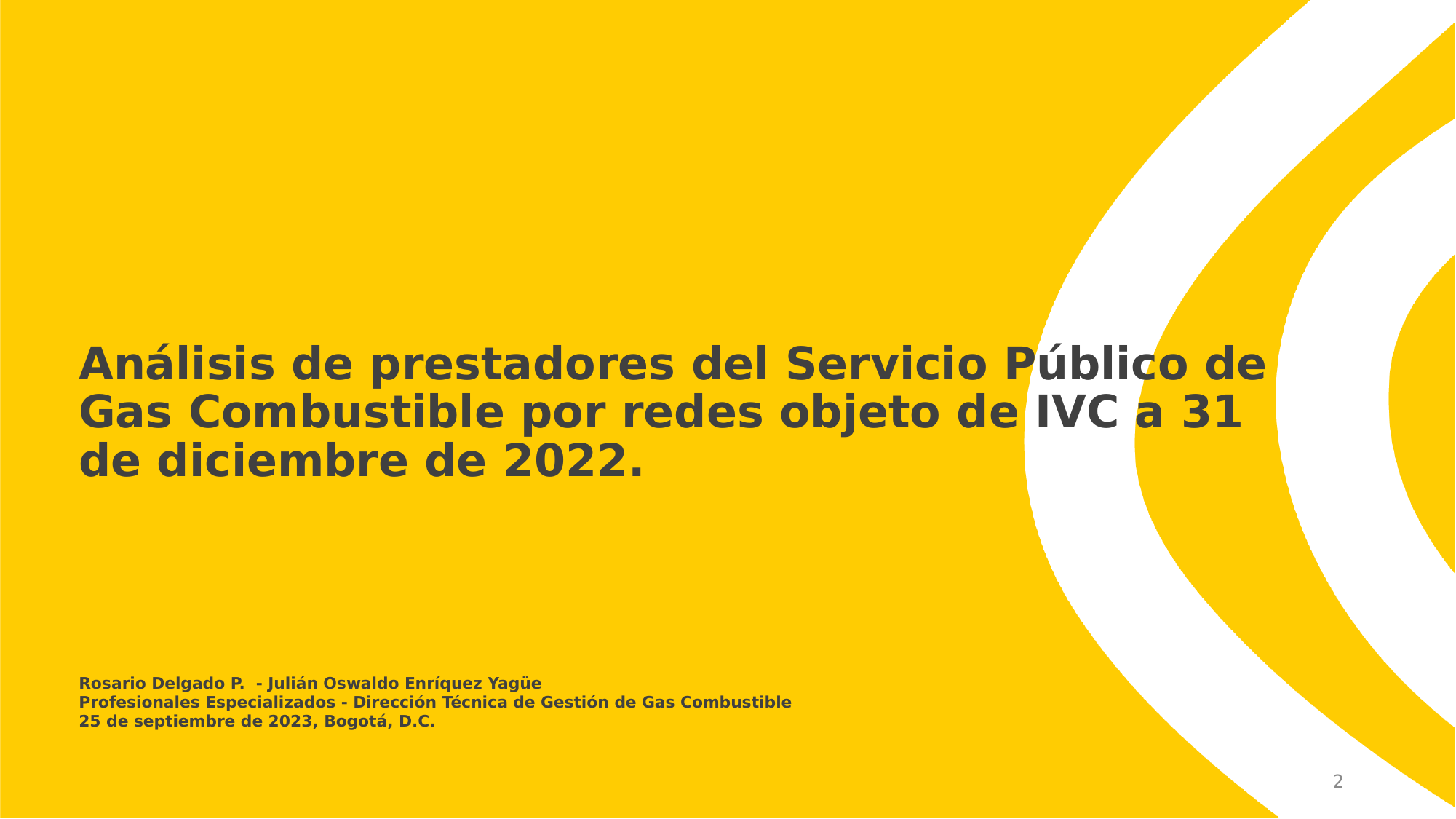

# Análisis de prestadores del Servicio Público de Gas Combustible por redes objeto de IVC a 31 de diciembre de 2022.
Rosario Delgado P.  - Julián Oswaldo Enríquez Yagüe
Profesionales Especializados - Dirección Técnica de Gestión de Gas Combustible
25 de septiembre de 2023, Bogotá, D.C.

2